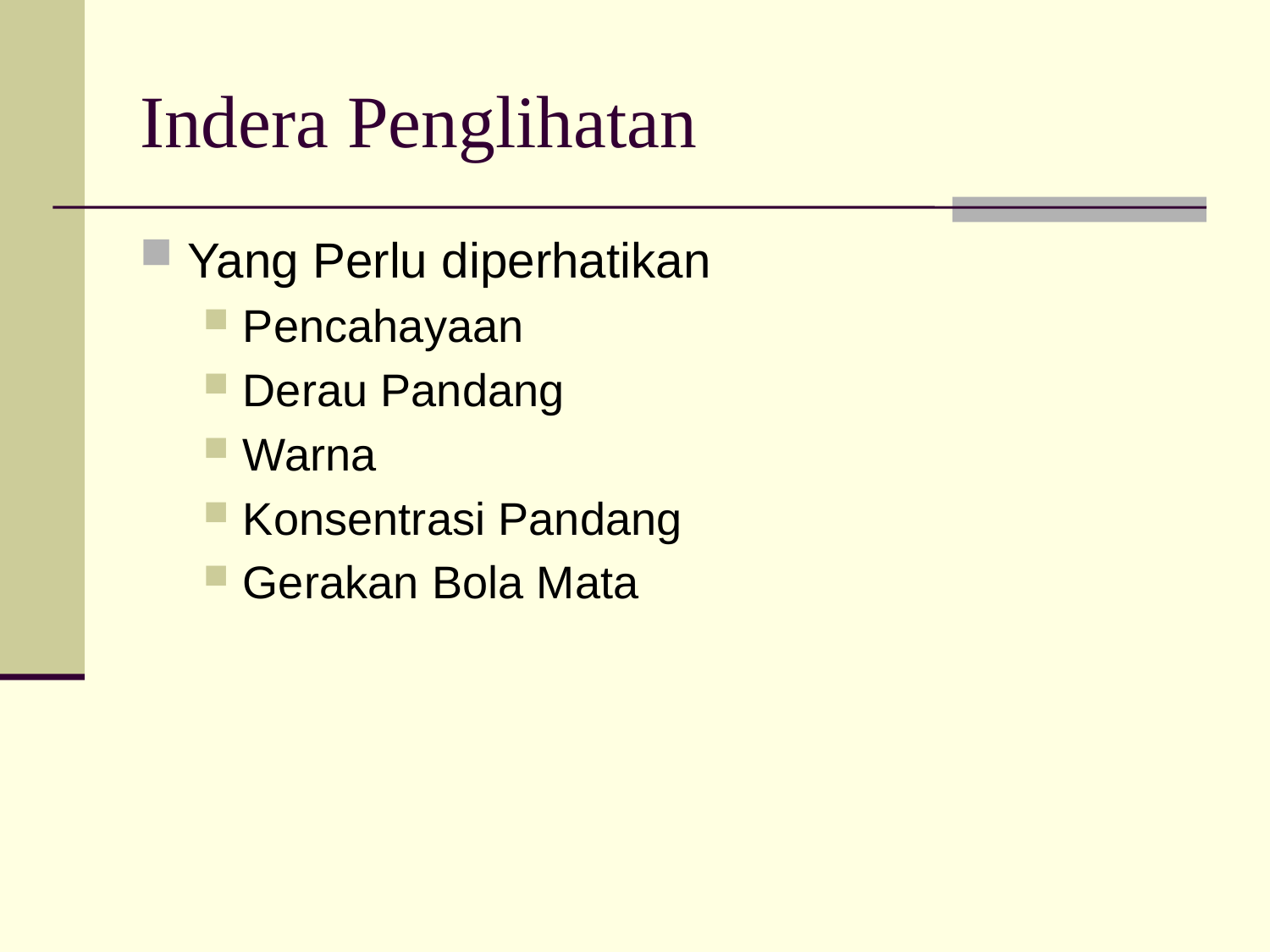

# Indera Penglihatan
Yang Perlu diperhatikan
Pencahayaan
Derau Pandang
Warna
Konsentrasi Pandang
Gerakan Bola Mata